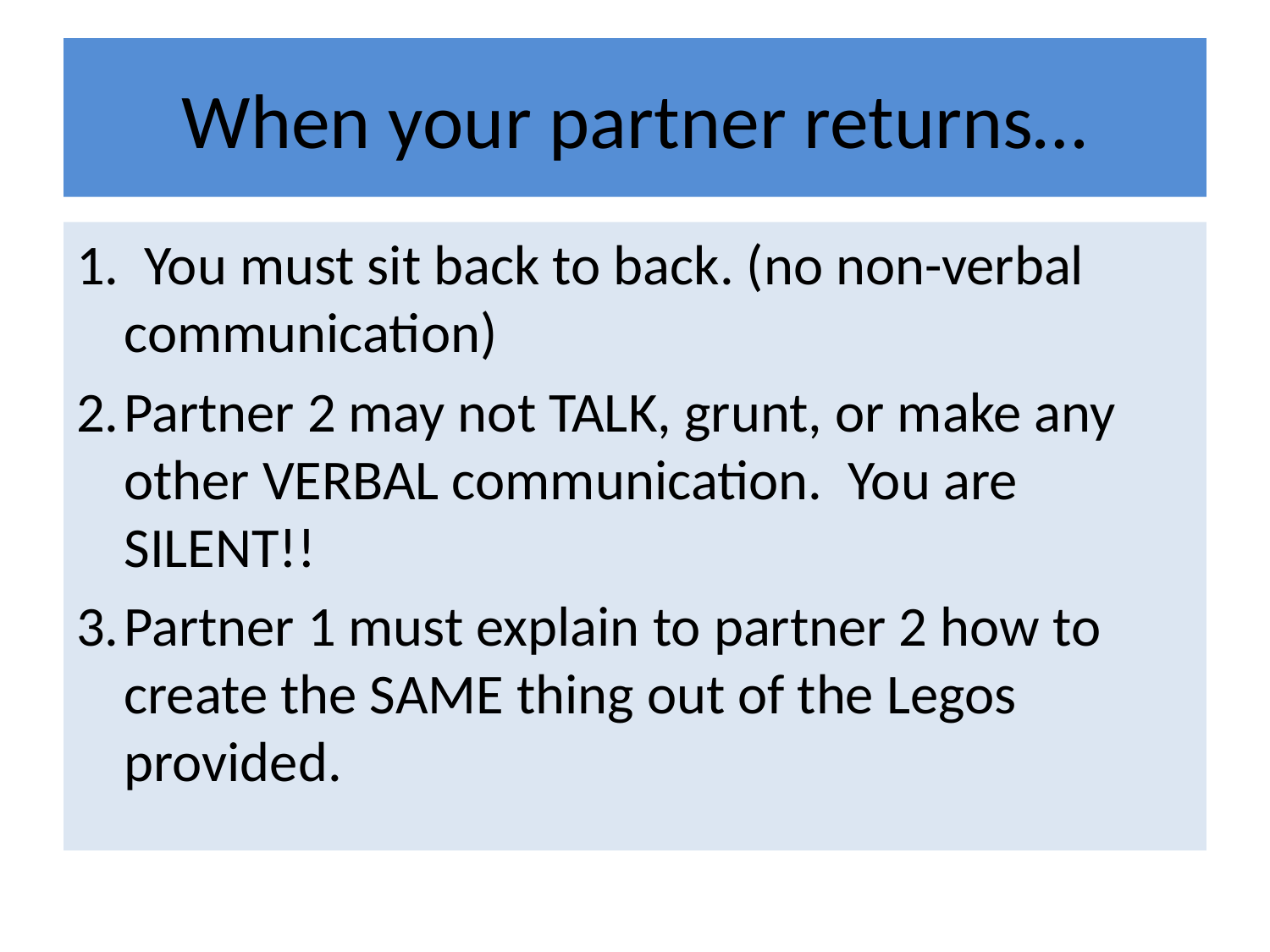

# When your partner returns…
1.  You must sit back to back. (no non-verbal communication)
Partner 2 may not TALK, grunt, or make any other VERBAL communication.  You are SILENT!!
Partner 1 must explain to partner 2 how to create the SAME thing out of the Legos provided.